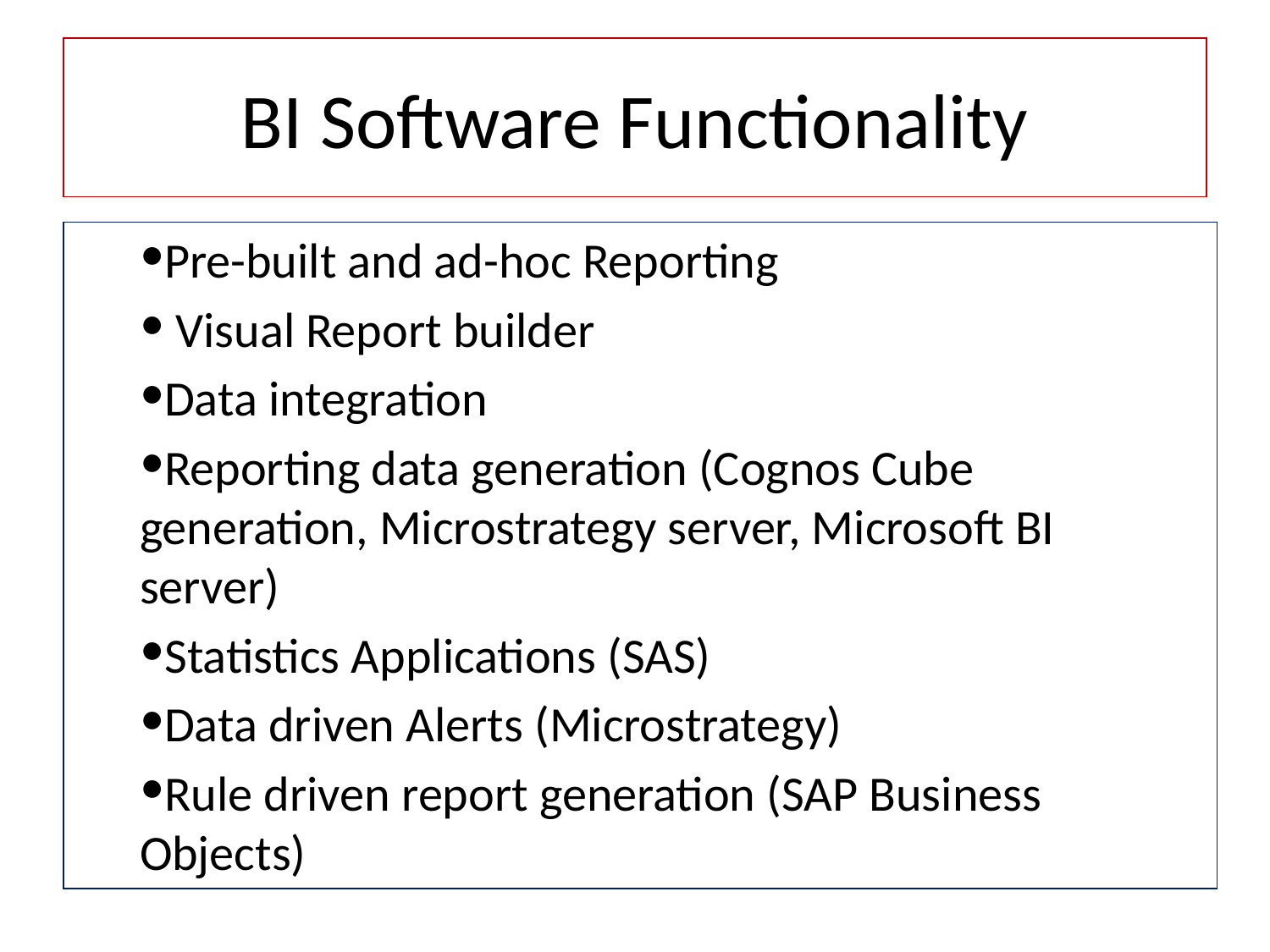

# BI Software Functionality
Pre-built and ad-hoc Reporting
 Visual Report builder
Data integration
Reporting data generation (Cognos Cube generation, Microstrategy server, Microsoft BI server)
Statistics Applications (SAS)
Data driven Alerts (Microstrategy)
Rule driven report generation (SAP Business Objects)